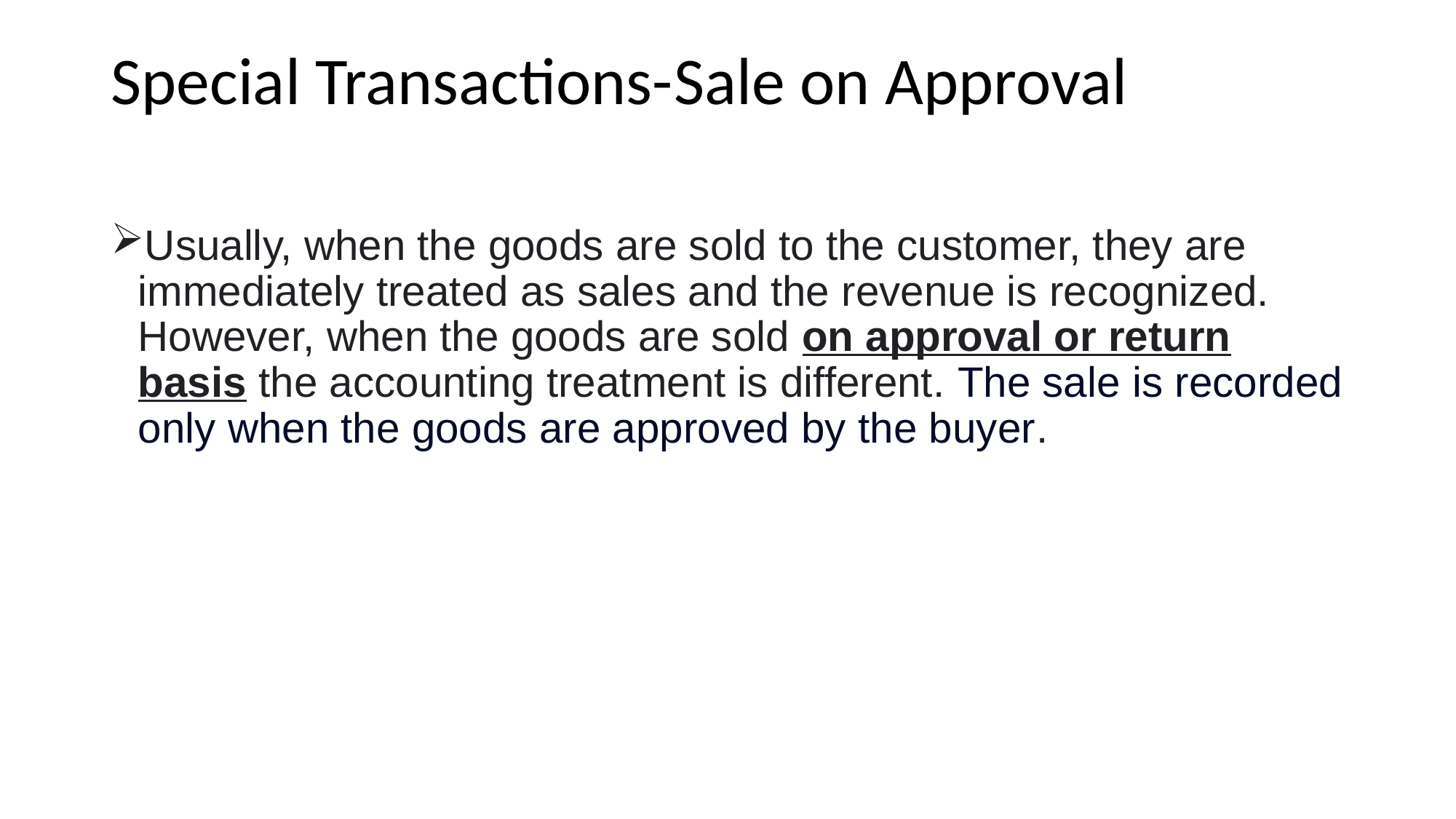

# Special Transactions-Sale on Approval
Usually, when the goods are sold to the customer, they are immediately treated as sales and the revenue is recognized. However, when the goods are sold on approval or return basis the accounting treatment is different. The sale is recorded only when the goods are approved by the buyer.